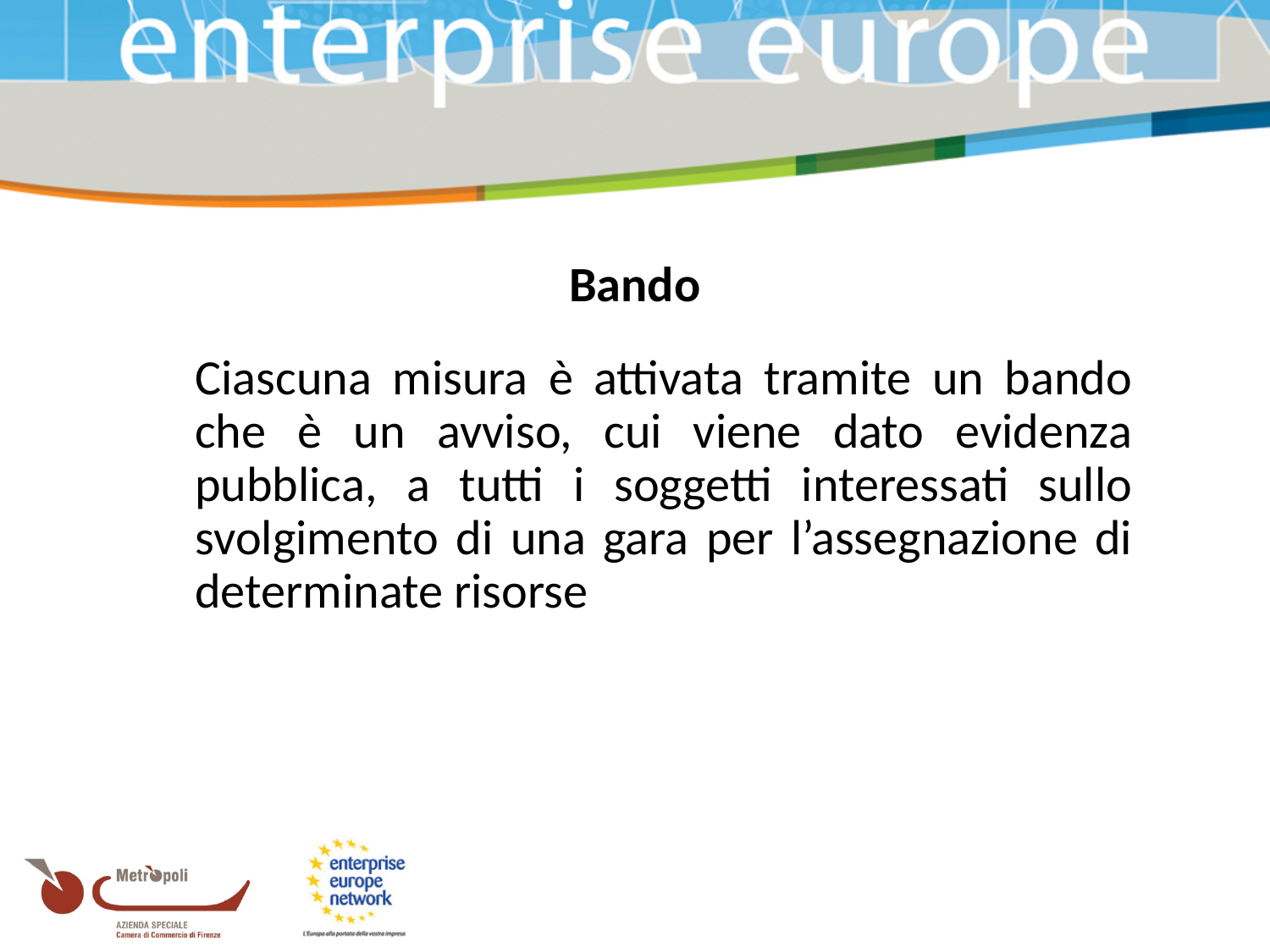

Bando
	Ciascuna misura è attivata tramite un bando che è un avviso, cui viene dato evidenza pubblica, a tutti i soggetti interessati sullo svolgimento di una gara per l’assegnazione di determinate risorse